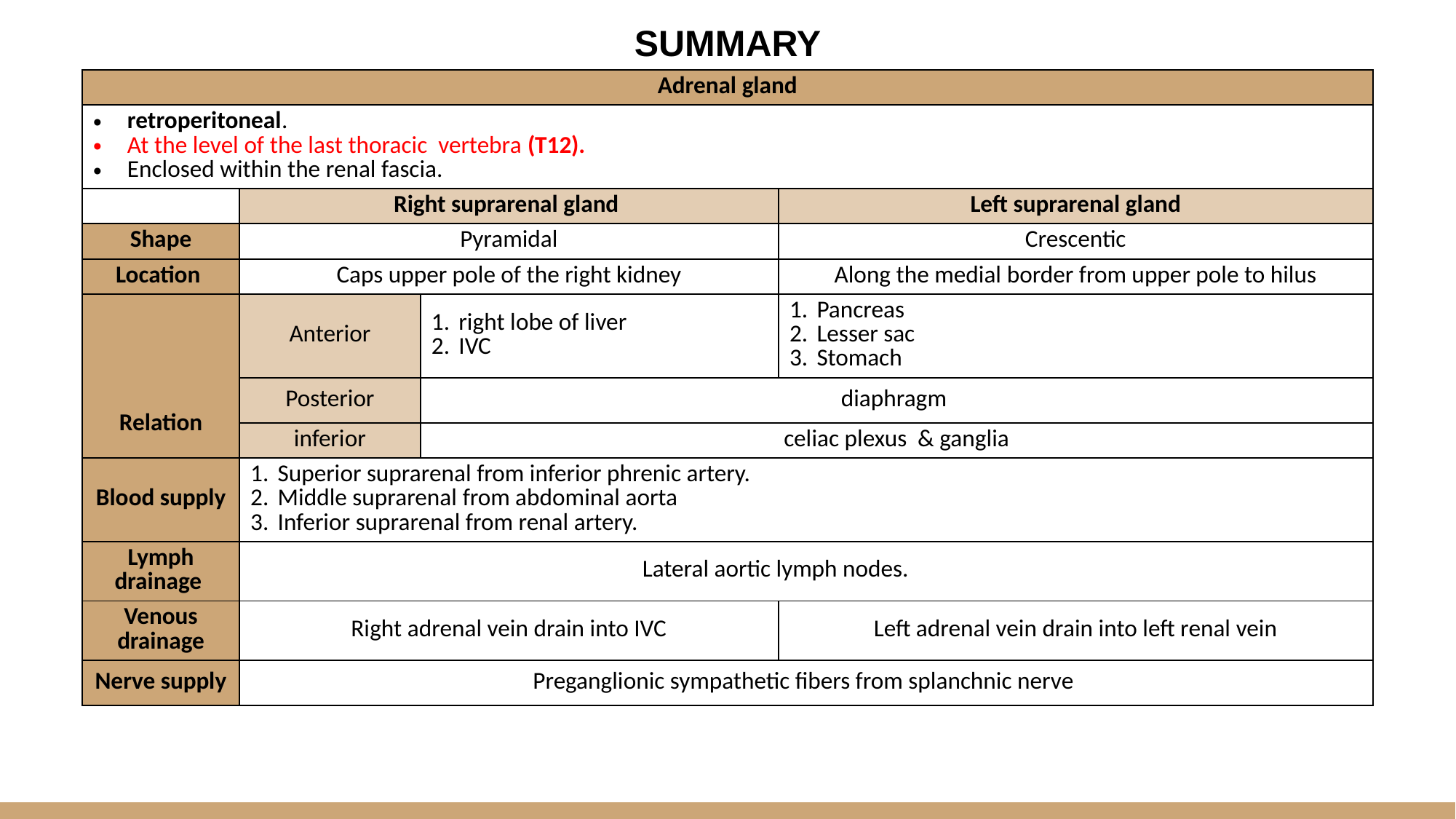

SUMMARY
| Adrenal gland |  |  |  |
| --- | --- | --- | --- |
| retroperitoneal. At the level of the last thoracic vertebra (T12). Enclosed within the renal fascia. |  |  |  |
|  | Right suprarenal gland |  | Left suprarenal gland |
| Shape | Pyramidal |  | Crescentic |
| Location | Caps upper pole of the right kidney |  | Along the medial border from upper pole to hilus |
| Relation | Anterior | right lobe of liver IVC | Pancreas Lesser sac Stomach |
|  | Posterior | diaphragm |  |
|  | inferior | celiac plexus & ganglia |  |
| Blood supply | Superior suprarenal from inferior phrenic artery. Middle suprarenal from abdominal aorta Inferior suprarenal from renal artery. |  |  |
| Lymph drainage | Lateral aortic lymph nodes. |  |  |
| Venous drainage | Right adrenal vein drain into IVC |  | Left adrenal vein drain into left renal vein |
| Nerve supply | Preganglionic sympathetic fibers from splanchnic nerve |  |  |